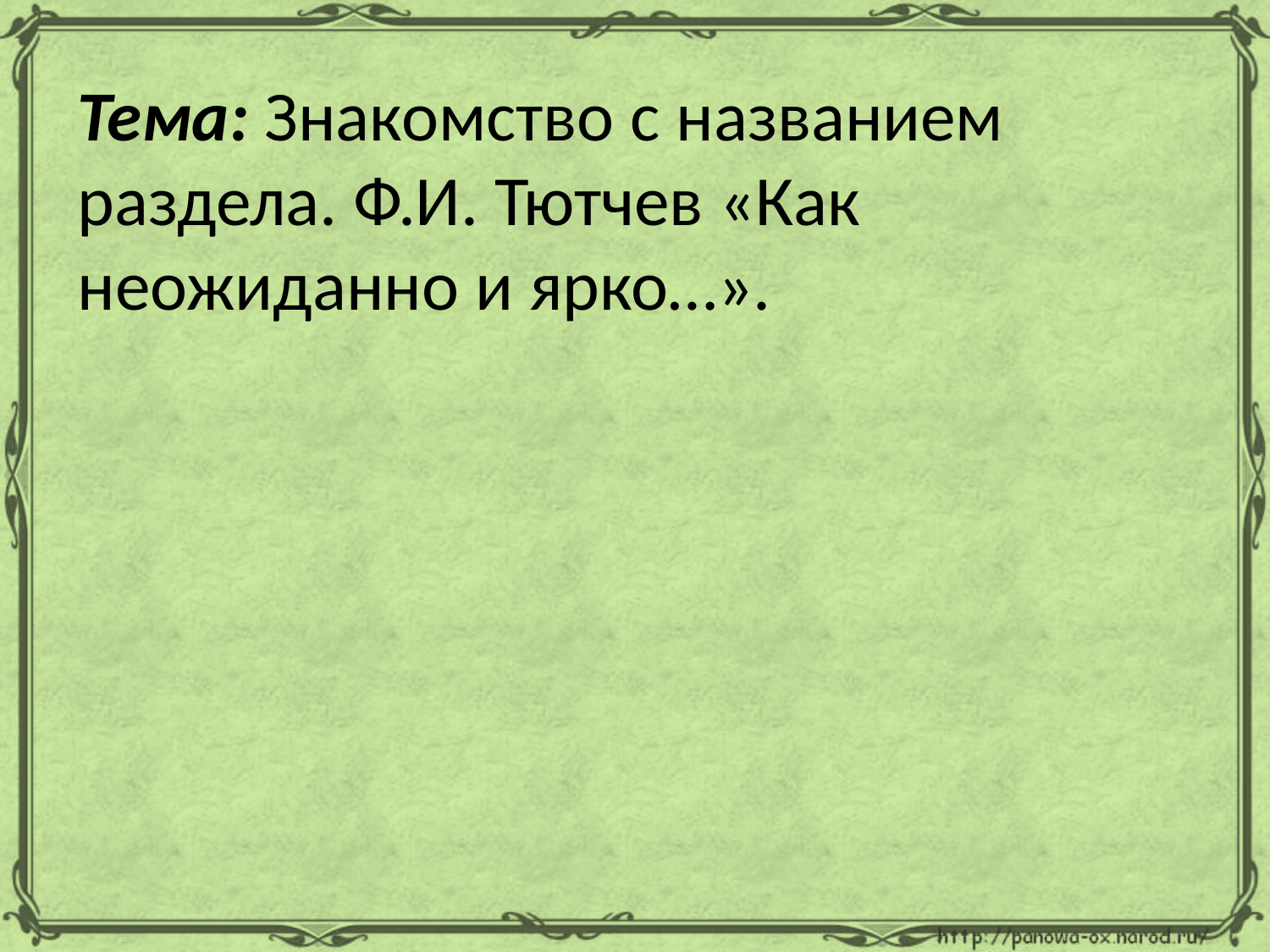

# Тема: Знакомство с названием раздела. Ф.И. Тютчев «Как неожиданно и ярко…».